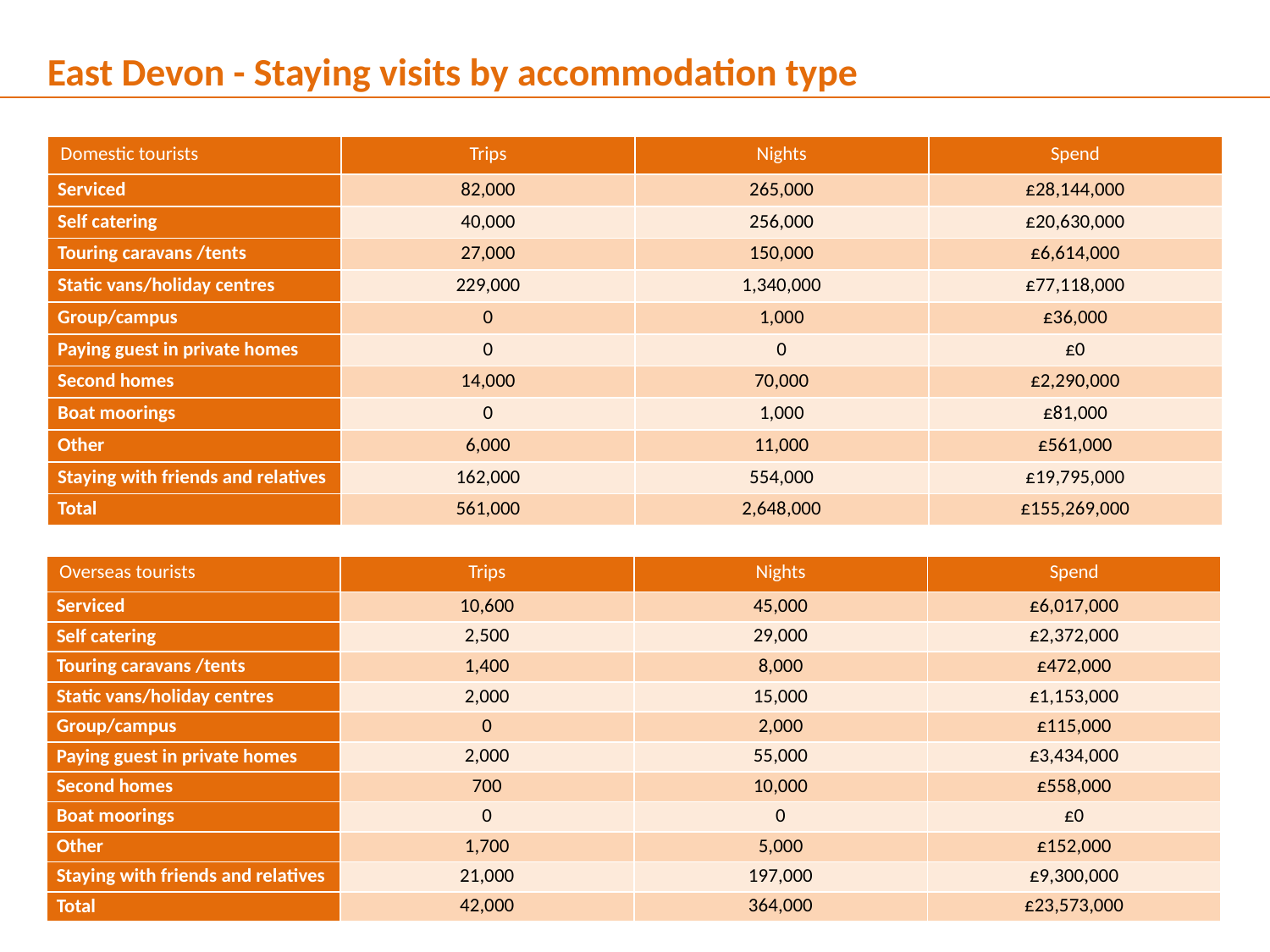

East Devon - Staying visits by accommodation type

| Domestic tourists | Trips | Nights | Spend |
| --- | --- | --- | --- |
| Serviced | 82,000 | 265,000 | £28,144,000 |
| Self catering | 40,000 | 256,000 | £20,630,000 |
| Touring caravans /tents | 27,000 | 150,000 | £6,614,000 |
| Static vans/holiday centres | 229,000 | 1,340,000 | £77,118,000 |
| Group/campus | 0 | 1,000 | £36,000 |
| Paying guest in private homes | 0 | 0 | £0 |
| Second homes | 14,000 | 70,000 | £2,290,000 |
| Boat moorings | 0 | 1,000 | £81,000 |
| Other | 6,000 | 11,000 | £561,000 |
| Staying with friends and relatives | 162,000 | 554,000 | £19,795,000 |
| Total | 561,000 | 2,648,000 | £155,269,000 |
| Overseas tourists | Trips | Nights | Spend |
| --- | --- | --- | --- |
| Serviced | 10,600 | 45,000 | £6,017,000 |
| Self catering | 2,500 | 29,000 | £2,372,000 |
| Touring caravans /tents | 1,400 | 8,000 | £472,000 |
| Static vans/holiday centres | 2,000 | 15,000 | £1,153,000 |
| Group/campus | 0 | 2,000 | £115,000 |
| Paying guest in private homes | 2,000 | 55,000 | £3,434,000 |
| Second homes | 700 | 10,000 | £558,000 |
| Boat moorings | 0 | 0 | £0 |
| Other | 1,700 | 5,000 | £152,000 |
| Staying with friends and relatives | 21,000 | 197,000 | £9,300,000 |
| Total | 42,000 | 364,000 | £23,573,000 |